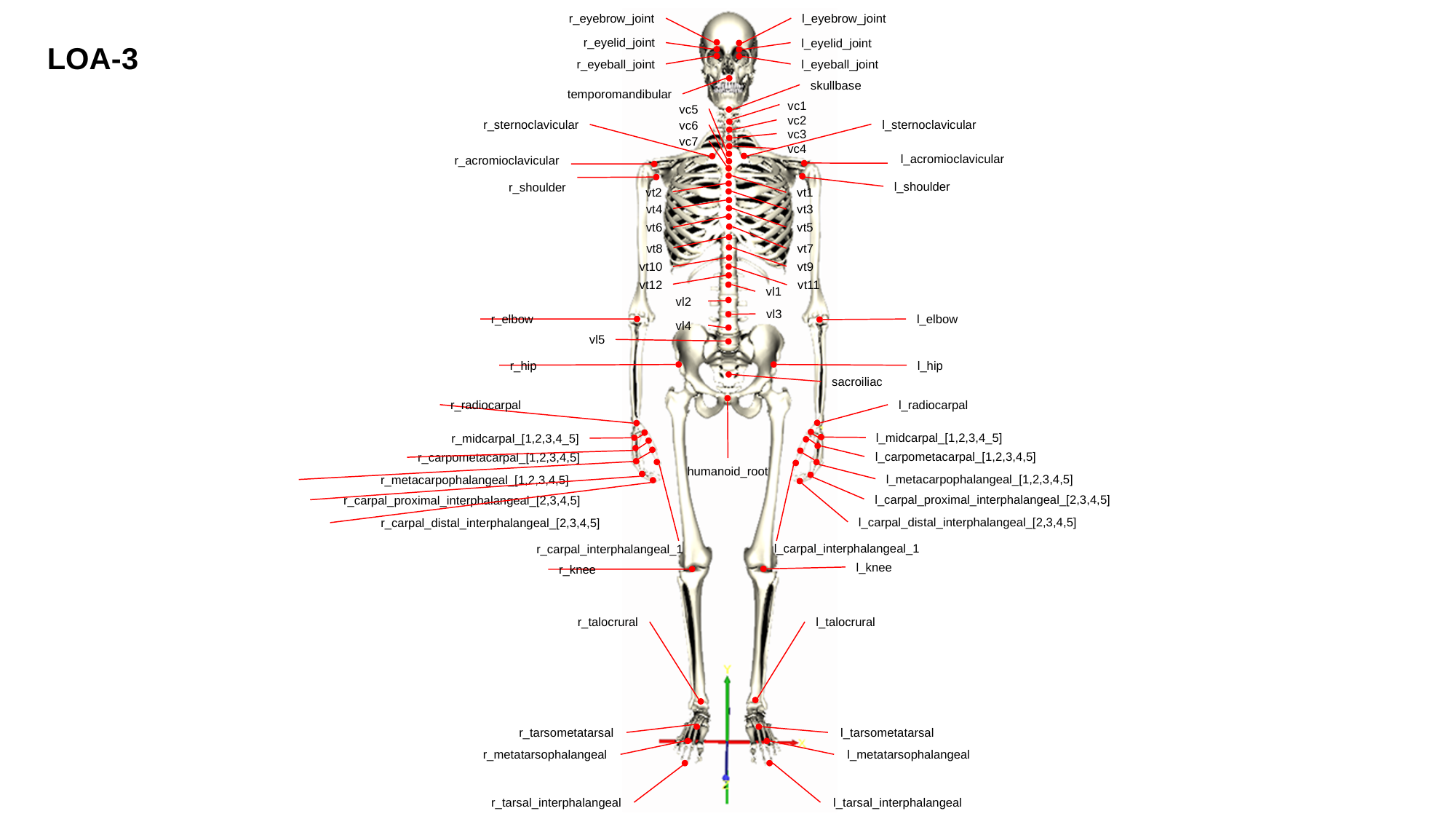

r_eyebrow_joint
r_eyelid_joint

r_eyeball_joint

l_eyebrow_joint
l_eyelid_joint

l_eyeball_joint

skullbase

temporomandibular
vc1
vc5

vc2
r_sternoclavicular
r_acromioclavicular

r_shoulder
l_sternoclavicular
vc6

vc3

vc7

vc4

l_acromioclavicular

l_shoulder
vt2
vt1

vt4
vt3

vt5
vt6

vt8
vt7

vt9
vt10

vt12

vt11
vl1

vl2

vl3
r_elbow
l_elbow

vl4

vl5

r_hip
l_hip

sacroiliac

r_radiocarpal
l_radiocarpal

l_midcarpal_[1,2,3,4_5]
r_midcarpal_[1,2,3,4_5]

l_carpometacarpal_[1,2,3,4,5]
r_carpometacarpal_[1,2,3,4,5]

humanoid_root

l_metacarpophalangeal_[1,2,3,4,5]
r_metacarpophalangeal_[1,2,3,4,5]

l_carpal_proximal_interphalangeal_[2,3,4,5]
r_carpal_proximal_interphalangeal_[2,3,4,5]
l_carpal_distal_interphalangeal_[2,3,4,5]
r_carpal_distal_interphalangeal_[2,3,4,5]
l_carpal_interphalangeal_1
r_carpal_interphalangeal_1
l_knee
r_knee

r_talocrural

r_tarsometatarsal

r_metatarsophalangeal

r_tarsal_interphalangeal
l_talocrural

l_tarsometatarsal

l_metatarsophalangeal

l_tarsal_interphalangeal
LOA-3